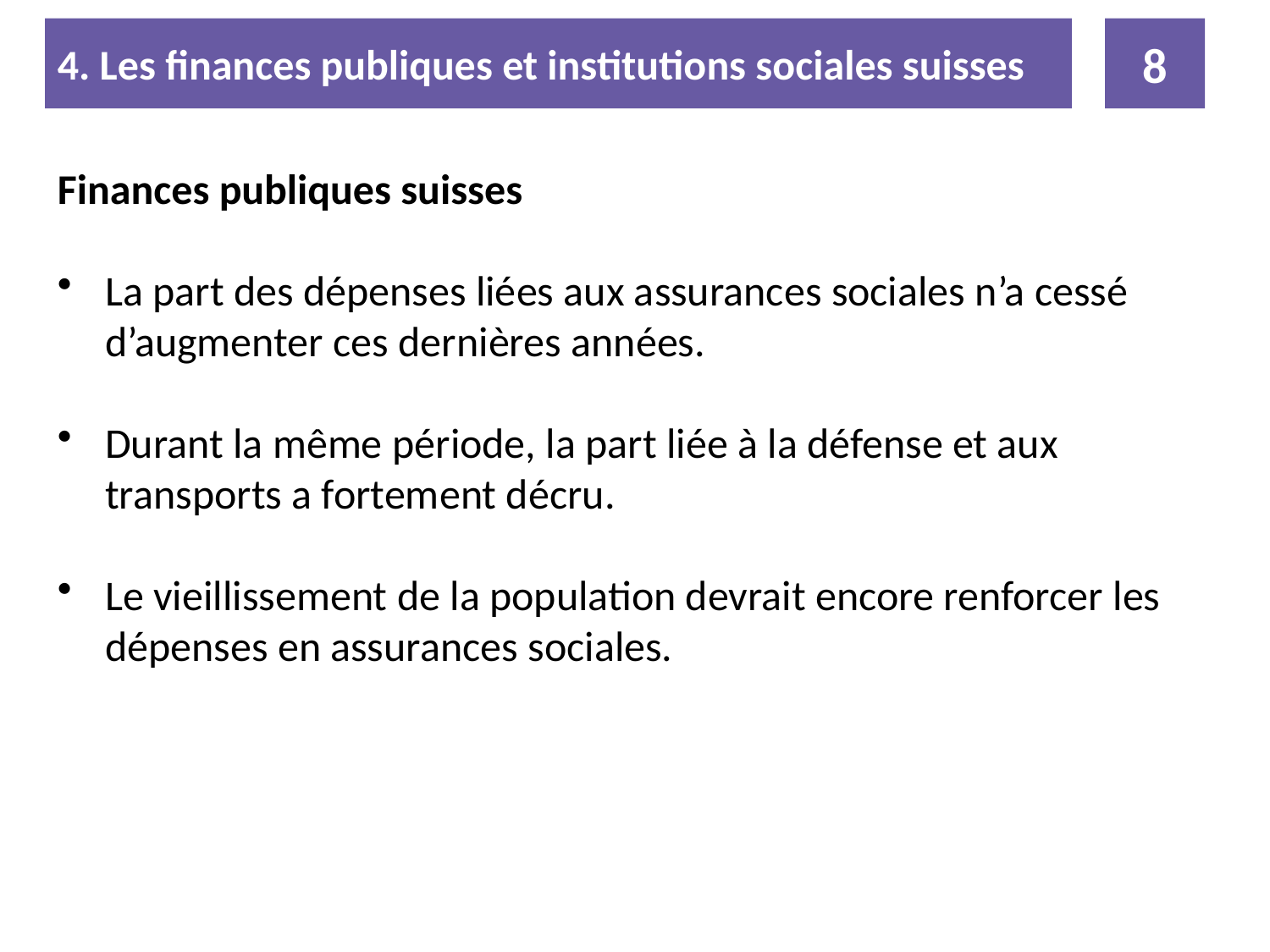

4. Les finances publiques et institutions sociales suisses
8

Finances publiques suisses

La part des dépenses liées aux assurances sociales n’a cessé d’augmenter ces dernières années.

Durant la même période, la part liée à la défense et aux transports a fortement décru.

Le vieillissement de la population devrait encore renforcer les dépenses en assurances sociales.